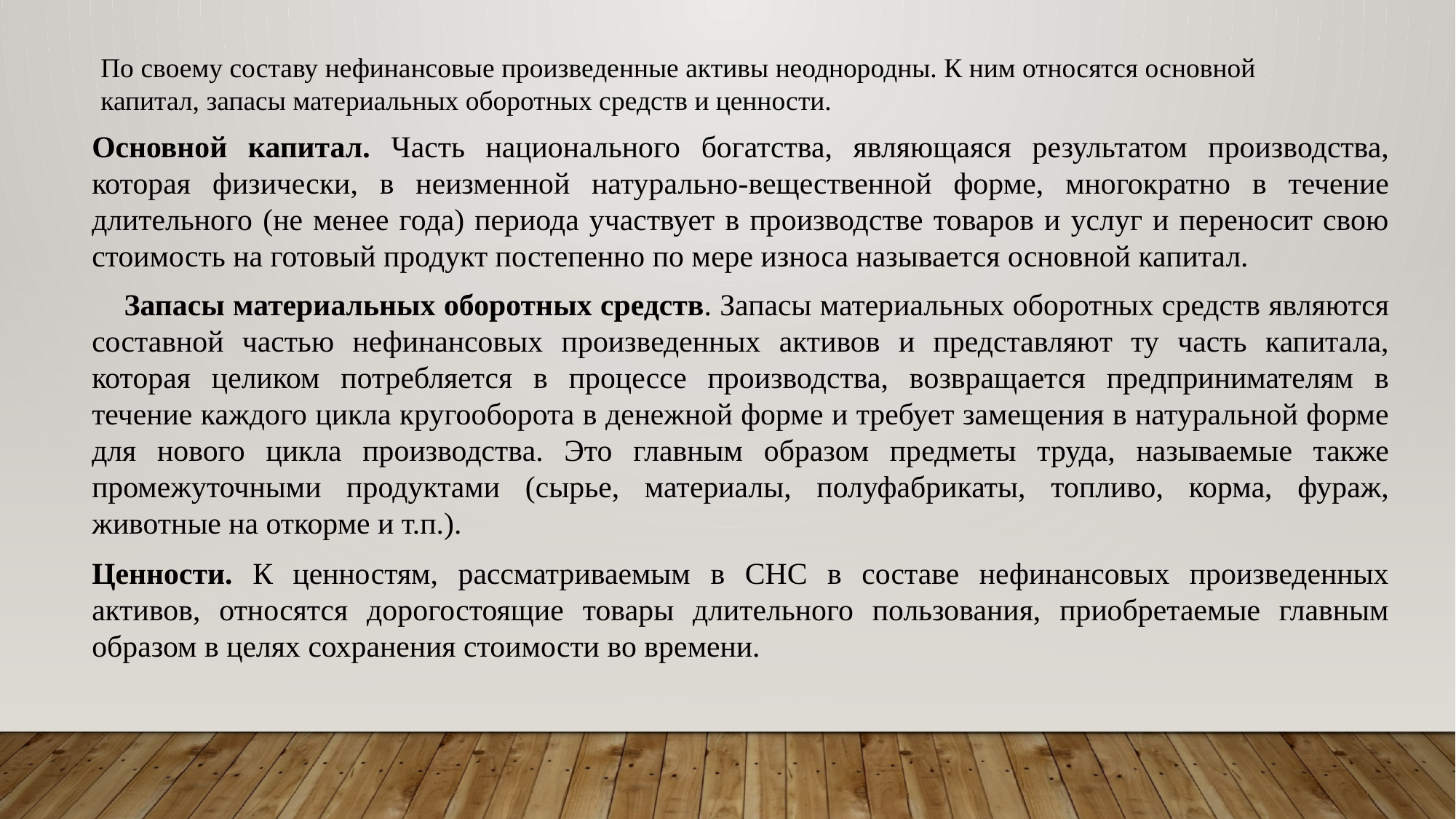

По своему составу нефинансовые произведенные активы неоднородны. К ним относятся основной капитал, запасы материальных оборотных средств и ценности.
Основной капитал. Часть национального богатства, являющаяся результатом производства, которая физически, в неизменной натурально-вещественной форме, многократно в течение длительного (не менее года) периода участвует в производстве товаров и услуг и переносит свою стоимость на готовый продукт постепенно по мере износа называется основной капитал.
Запасы материальных оборотных средств. Запасы материальных оборотных средств являются составной частью нефинансовых произведенных активов и представляют ту часть капитала, которая целиком потребляется в процессе производства, возвращается предпринимателям в течение каждого цикла кругооборота в денежной форме и требует замещения в натуральной форме для нового цикла производства. Это главным образом предметы труда, называемые также промежуточными продуктами (сырье, материалы, полуфабрикаты, топливо, корма, фураж, животные на откорме и т.п.).
Ценности. К ценностям, рассматриваемым в СНС в составе нефинансовых произведенных активов, относятся дорогостоящие товары длительного пользования, приобретаемые главным образом в целях сохранения стоимости во времени.